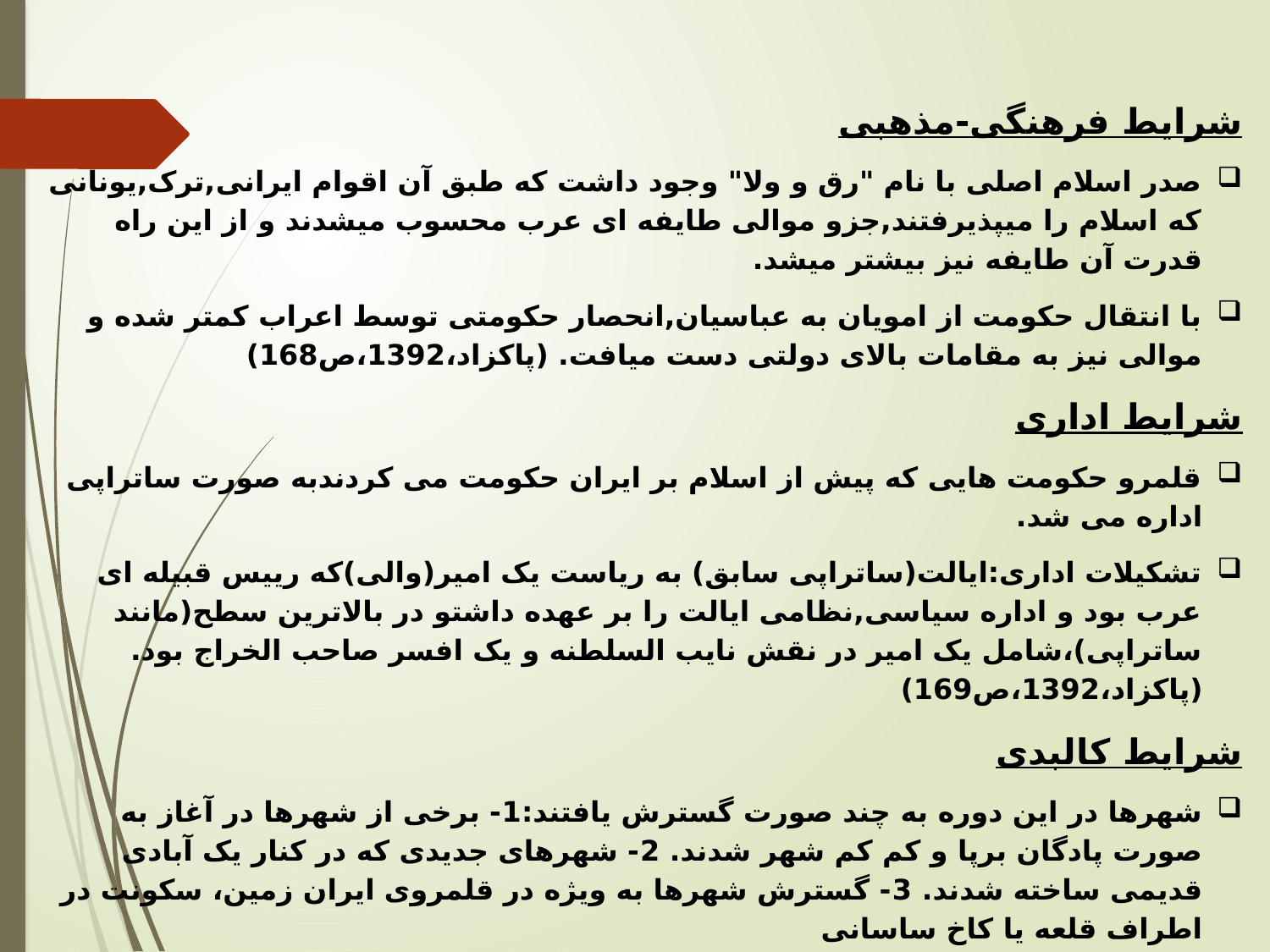

شرایط فرهنگی-مذهبی
صدر اسلام اصلی با نام "رق و ولا" وجود داشت که طبق آن اقوام ایرانی,ترک,یونانی که اسلام را میپذیرفتند,جزو موالی طایفه ای عرب محسوب میشدند و از این راه قدرت آن طایفه نیز بیشتر میشد.
با انتقال حکومت از امویان به عباسیان,انحصار حکومتی توسط اعراب کمتر شده و موالی نیز به مقامات بالای دولتی دست میافت. (پاکزاد،1392،ص168)
شرایط اداری
قلمرو حکومت هایی که پیش از اسلام بر ایران حکومت می کردندبه صورت ساتراپی اداره می شد.
تشکیلات اداری:ایالت(ساتراپی سابق) به ریاست یک امیر(والی)که رییس قبیله ای عرب بود و اداره سیاسی,نظامی ایالت را بر عهده داشتو در بالاترین سطح(مانند ساتراپی)،شامل یک امیر در نقش نایب السلطنه و یک افسر صاحب الخراج بود. (پاکزاد،1392،ص169)
شرایط کالبدی
شهرها در این دوره به چند صورت گسترش یافتند:1- برخی از شهرها در آغاز به صورت پادگان برپا و کم کم شهر شدند. 2- شهرهای جدیدی که در کنار یک آبادی قدیمی ساخته شدند. 3- گسترش شهرها به ویژه در قلمروی ایران زمین، سکونت در اطراف قلعه یا کاخ ساسانی
گردش خانه ها به سوی قبله: نیاز مسلمانان به تعیین جهت قبله برای ادای نماز باعث شد به تدریج خانه هایی که تا این زمان شمالی- جنوبی ساخته می شد در جهت قبله ساخته شوند. (پاکزاد، 1392 : 167)